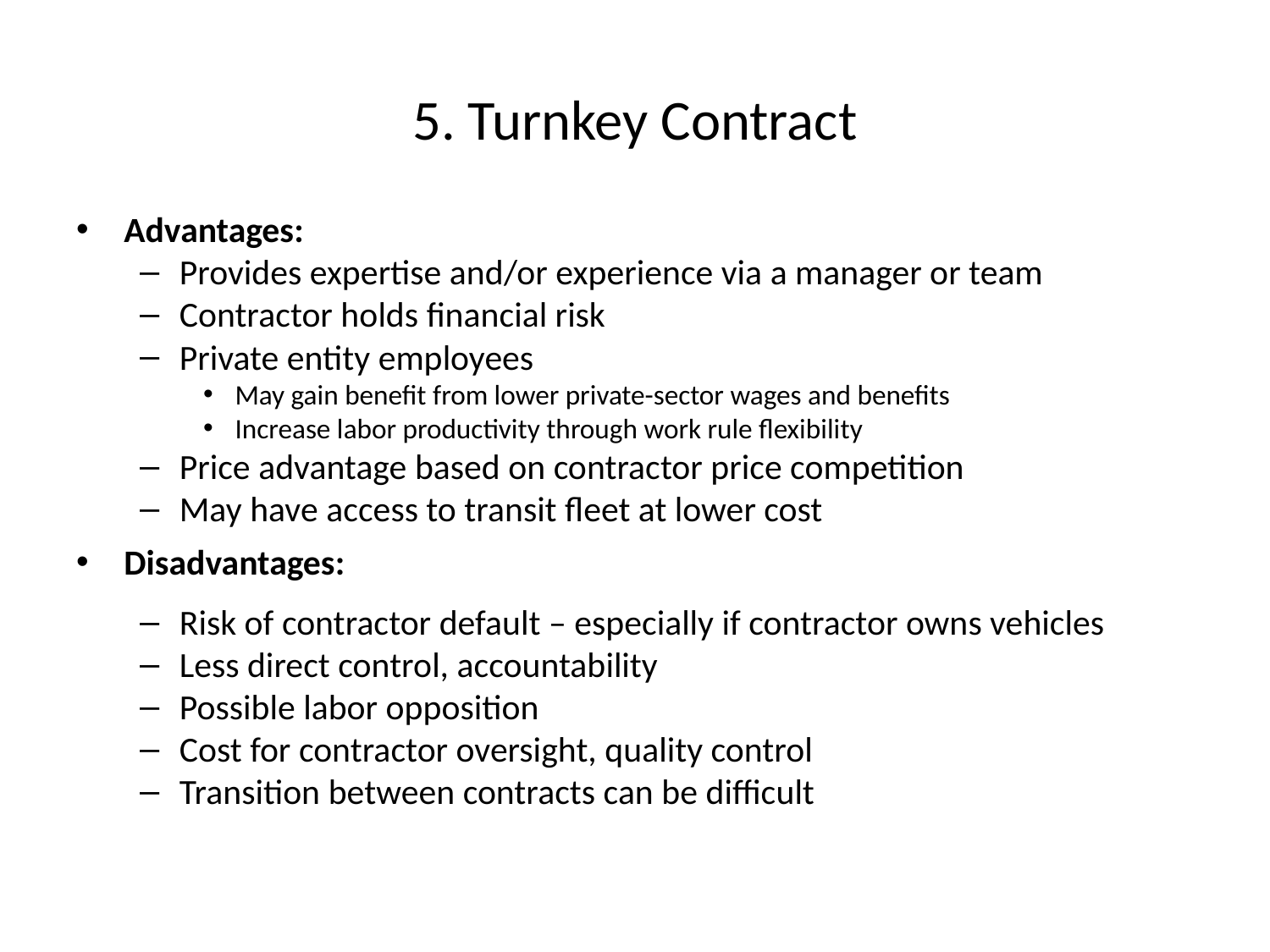

# 5. Turnkey Contract
Advantages:
Provides expertise and/or experience via a manager or team
Contractor holds financial risk
Private entity employees
May gain benefit from lower private-sector wages and benefits
Increase labor productivity through work rule flexibility
Price advantage based on contractor price competition
May have access to transit fleet at lower cost
Disadvantages:
Risk of contractor default – especially if contractor owns vehicles
Less direct control, accountability
Possible labor opposition
Cost for contractor oversight, quality control
Transition between contracts can be difficult